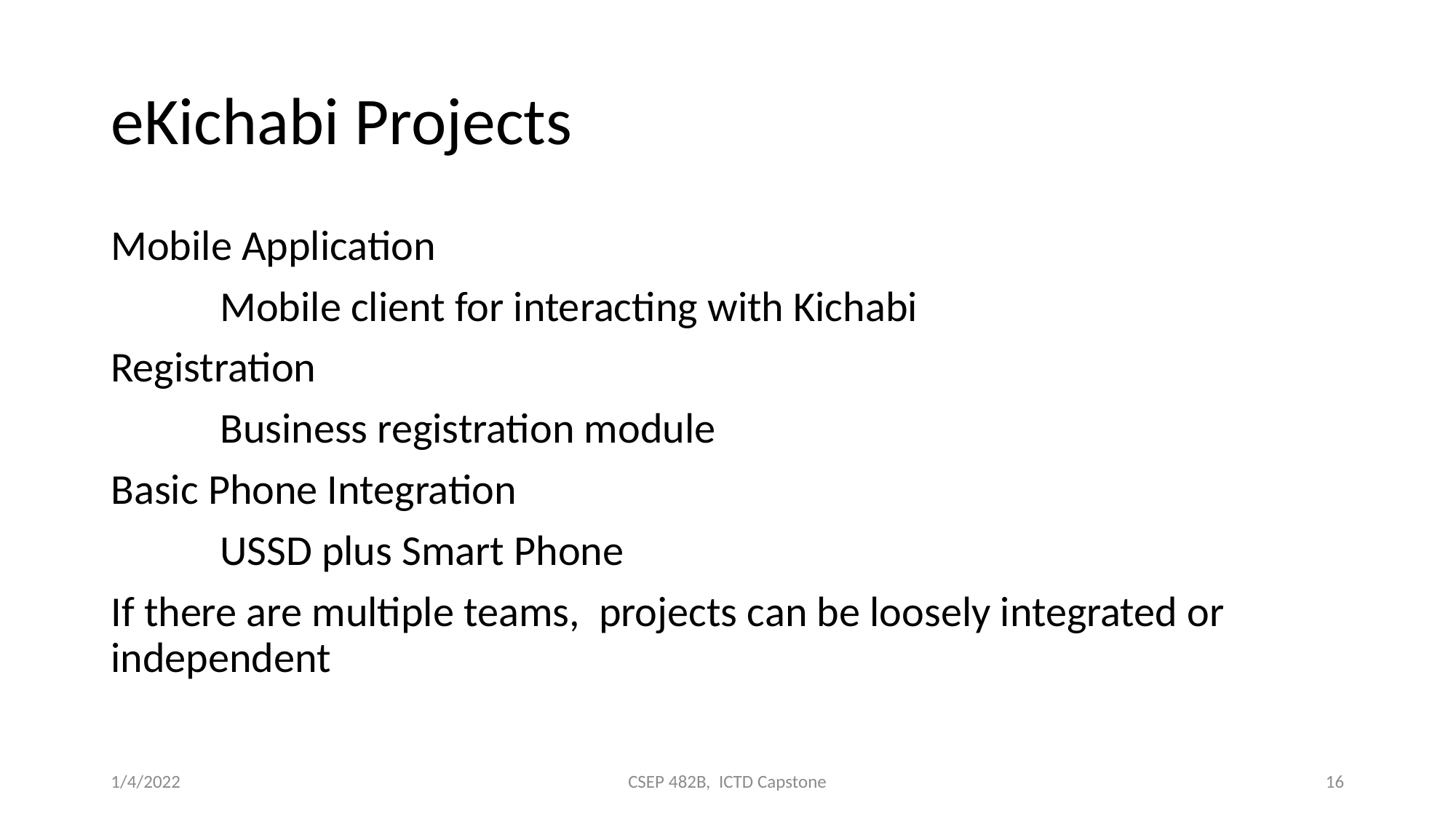

# eKichabi Projects
Mobile Application
	Mobile client for interacting with Kichabi
Registration
	Business registration module
Basic Phone Integration
	USSD plus Smart Phone
If there are multiple teams,  projects can be loosely integrated or independent
1/4/2022
CSEP 482B,  ICTD Capstone
16